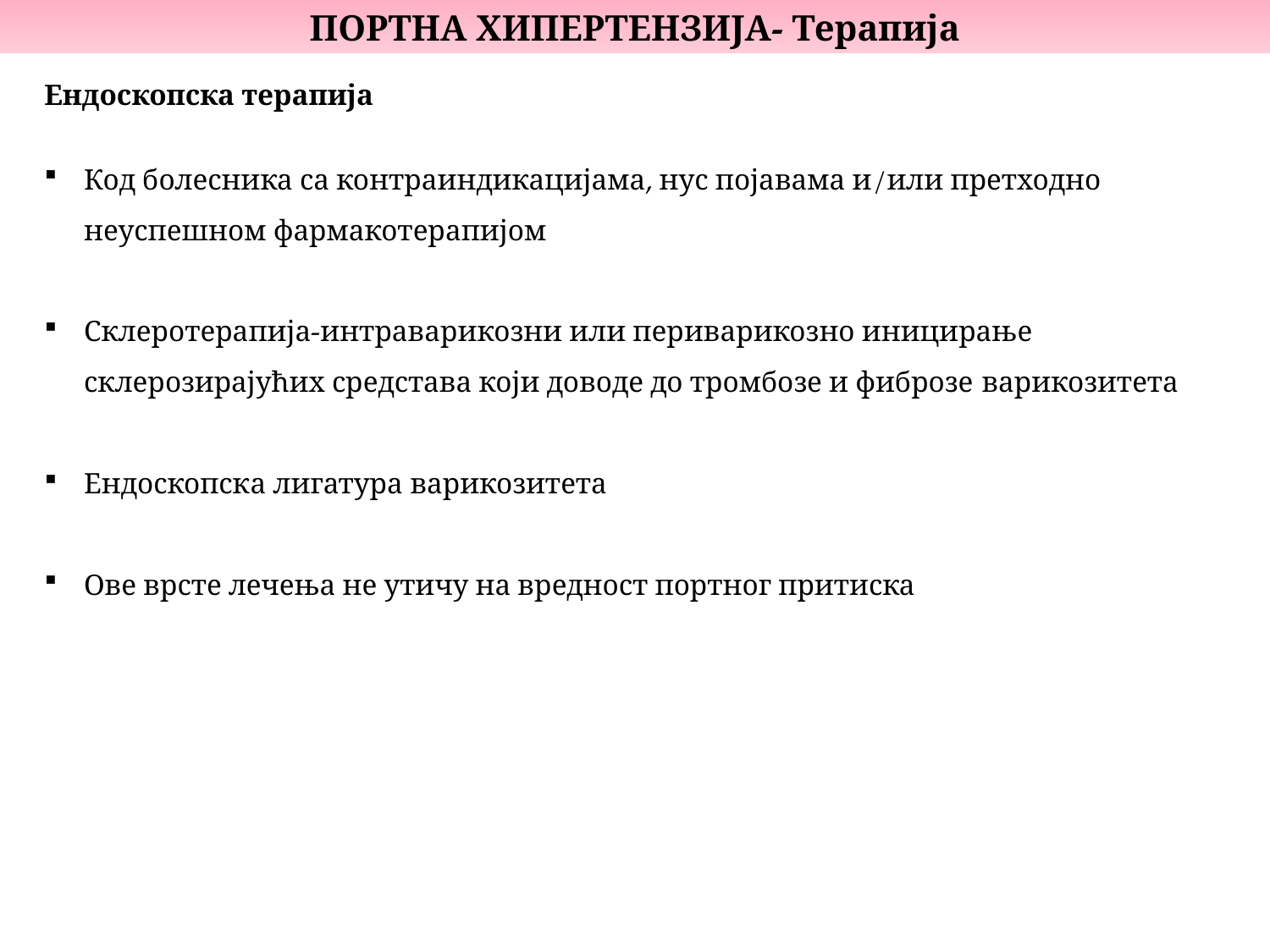

ПОРТНА ХИПЕРТЕНЗИЈА- Терапија
Ендоскопска терапија

Код болесника са контраиндикацијама, нус појавама и/или претходно неуспешном фармакотерапијом

Склеротерапија-интраварикозни или периварикозно иницирање склерозирајућих средстава који доводе до тромбозе и фиброзе варикозитета

Ендоскопска лигатура варикозитета

Ове врсте лечења не утичу на вредност портног притиска